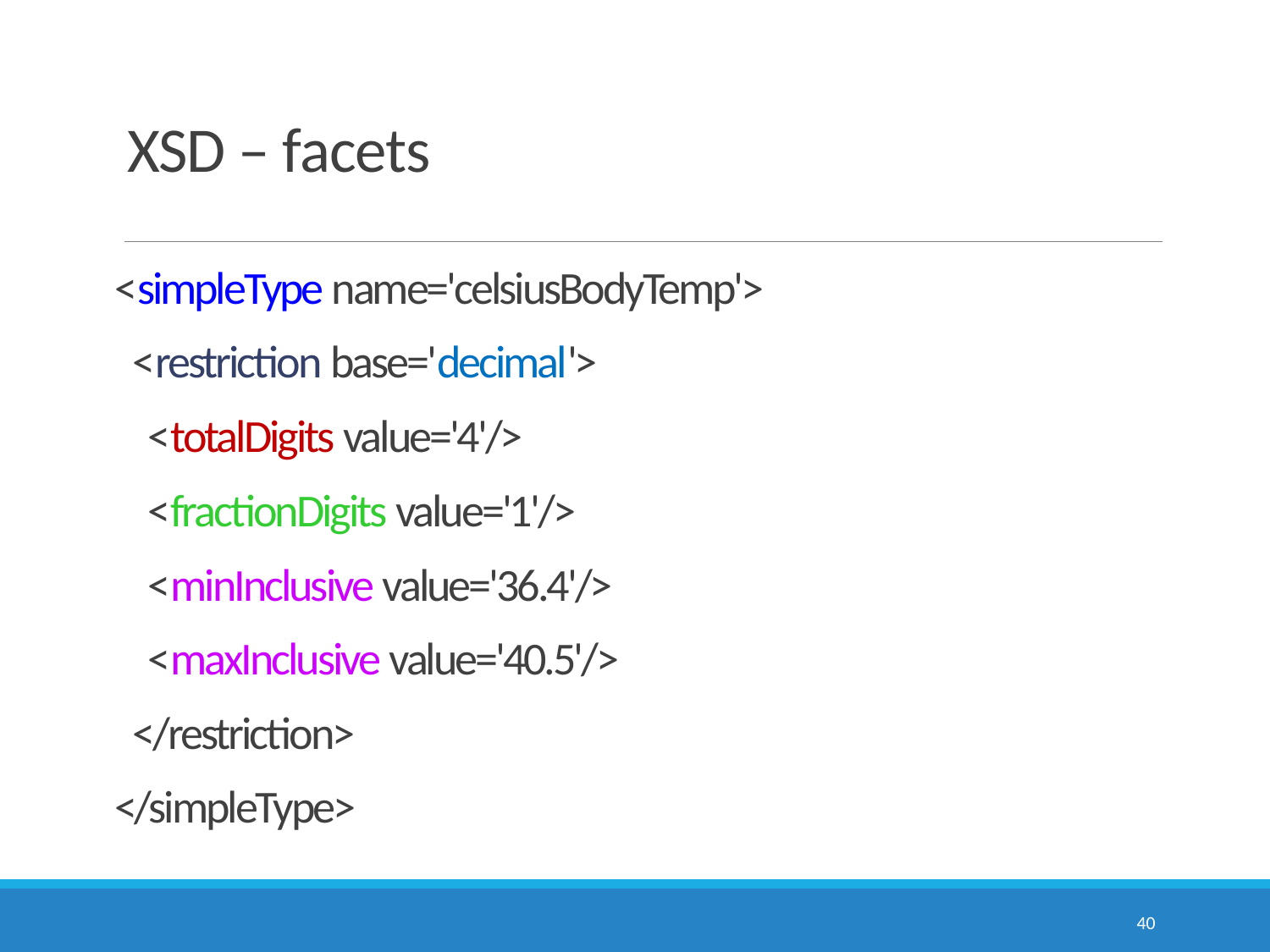

# XSD – facets
<simpleType name='celsiusBodyTemp'>
  <restriction base='decimal'>
    <totalDigits value='4'/>
    <fractionDigits value='1'/>
    <minInclusive value='36.4'/>
    <maxInclusive value='40.5'/>
  </restriction>
</simpleType>
40